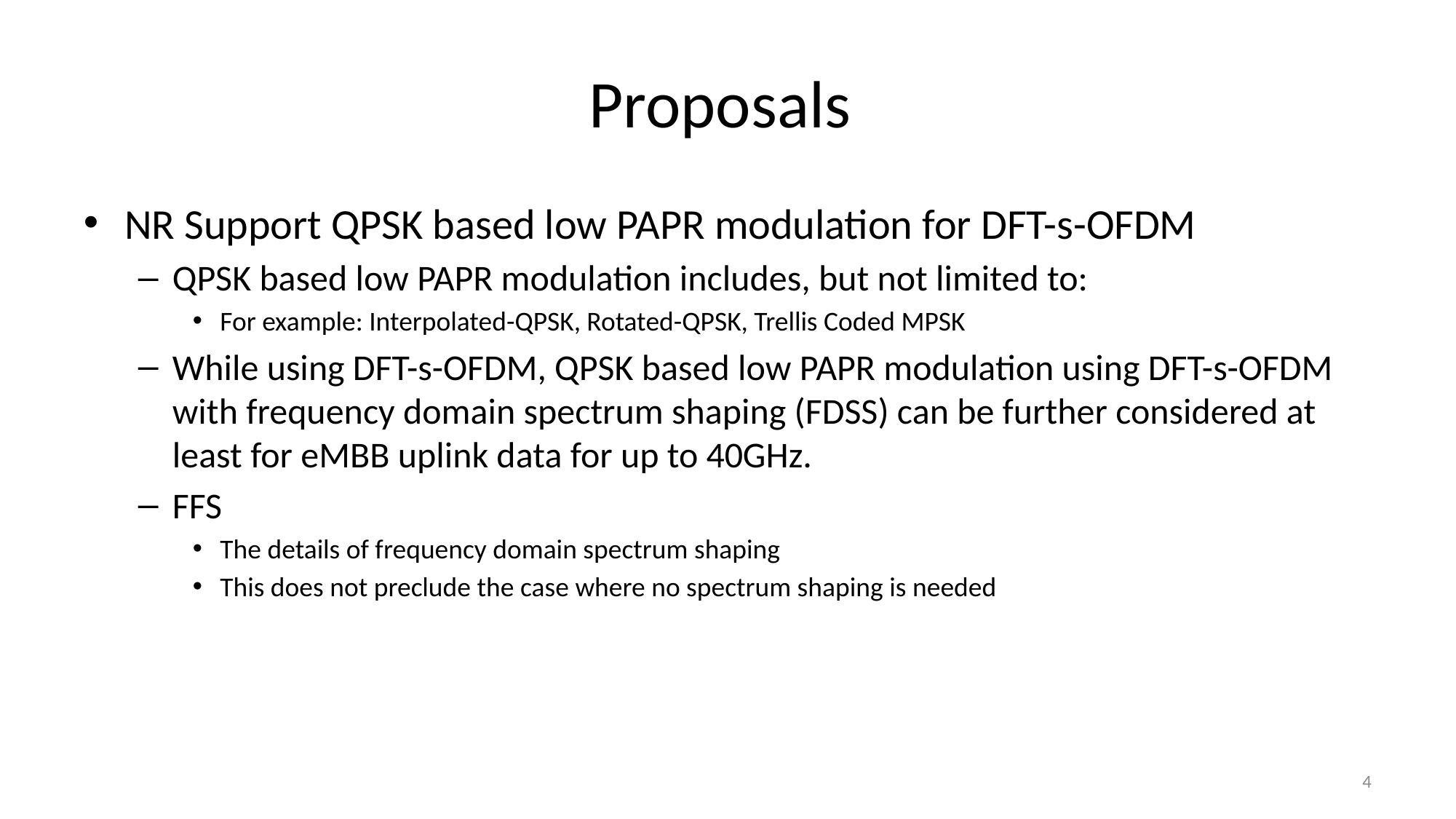

# Proposals
NR Support QPSK based low PAPR modulation for DFT-s-OFDM
QPSK based low PAPR modulation includes, but not limited to:
For example: Interpolated-QPSK, Rotated-QPSK, Trellis Coded MPSK
While using DFT-s-OFDM, QPSK based low PAPR modulation using DFT-s-OFDM with frequency domain spectrum shaping (FDSS) can be further considered at least for eMBB uplink data for up to 40GHz.
FFS
The details of frequency domain spectrum shaping
This does not preclude the case where no spectrum shaping is needed
4